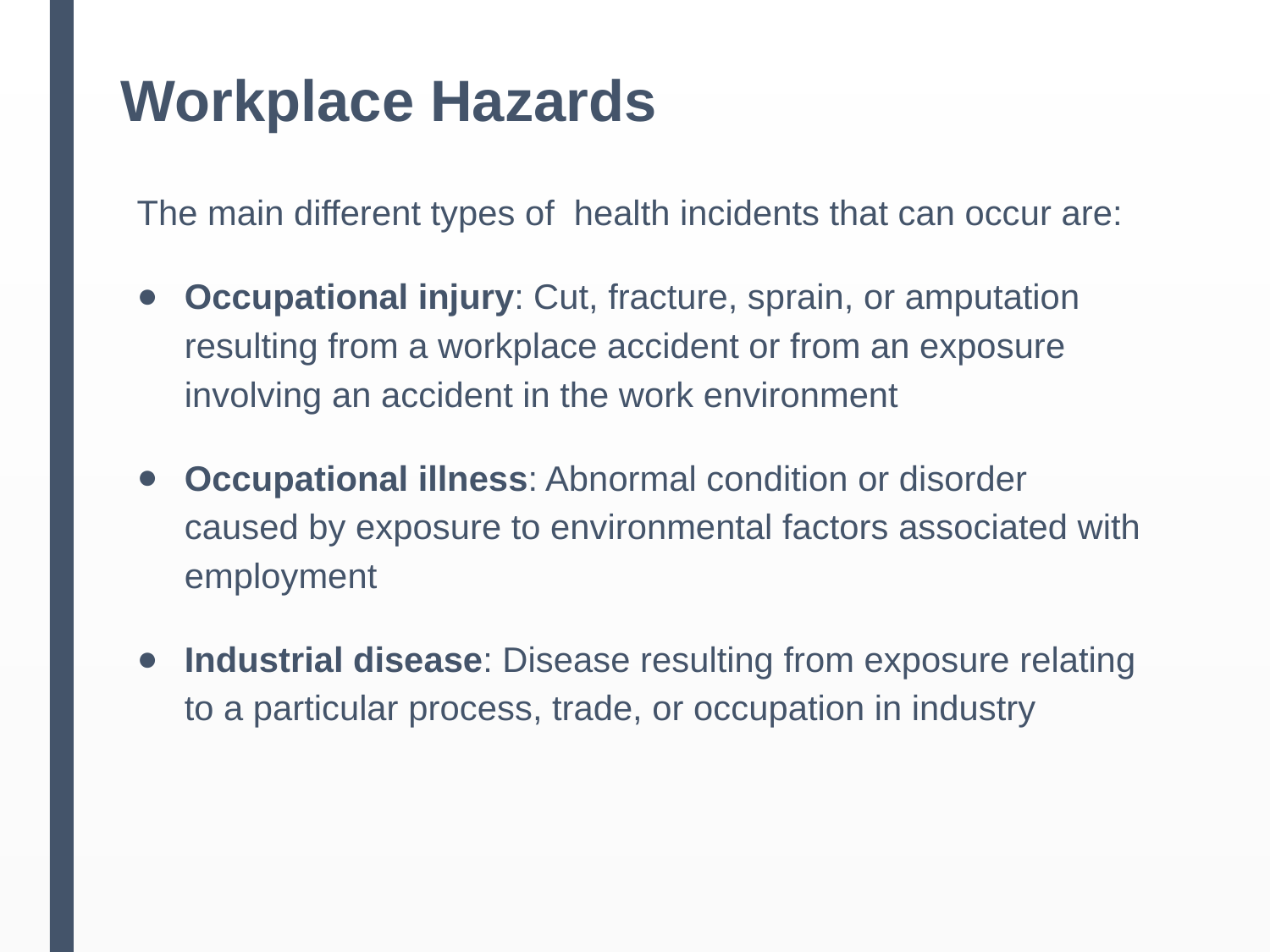

# Workplace Hazards
The main different types of  health incidents that can occur are:
Occupational injury: Cut, fracture, sprain, or amputation resulting from a workplace accident or from an exposure involving an accident in the work environment
Occupational illness: Abnormal condition or disorder caused by exposure to environmental factors associated with employment
Industrial disease: Disease resulting from exposure relating to a particular process, trade, or occupation in industry